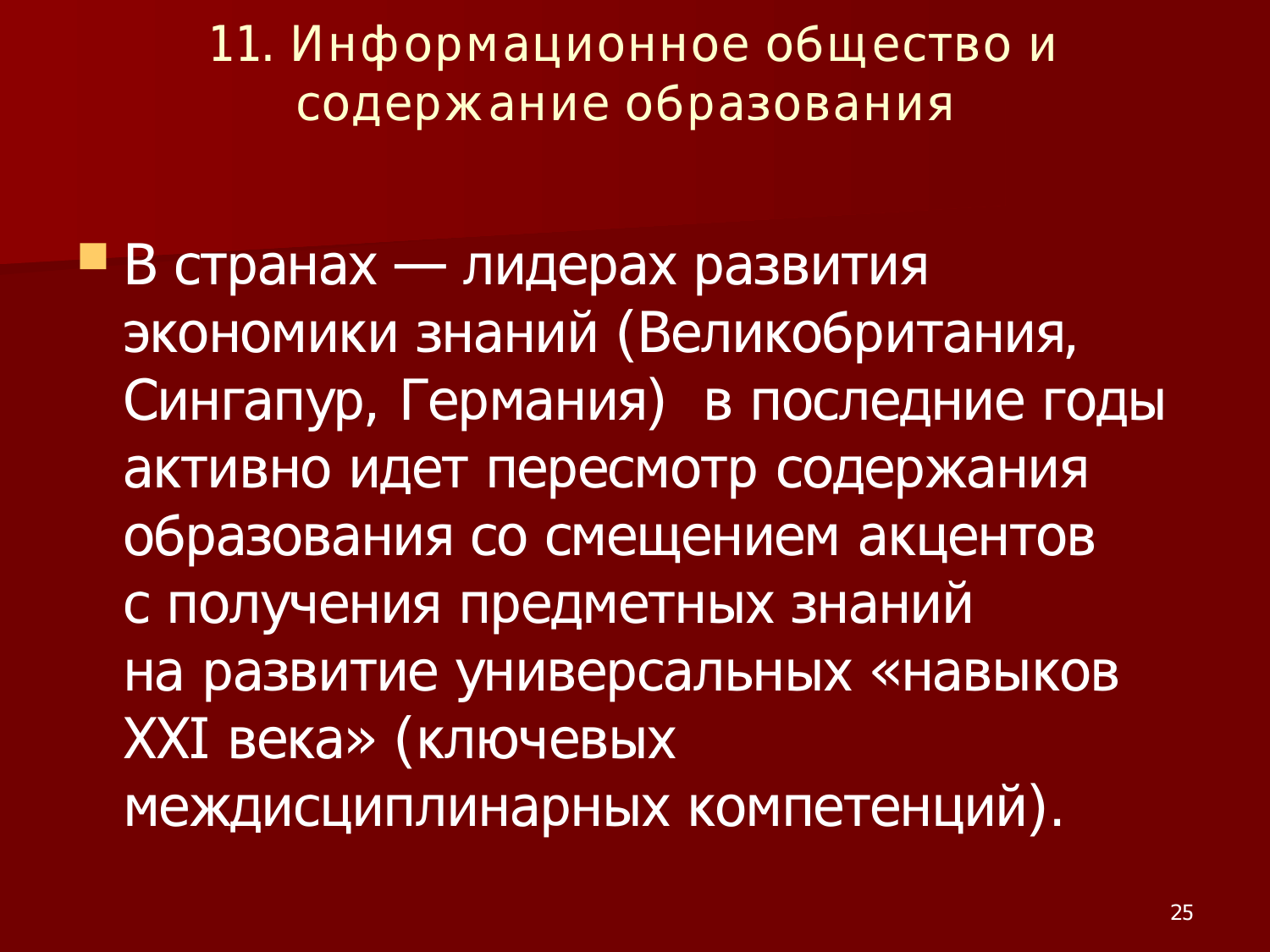

# 11. Информационное общество и содержание образования
В странах — лидерах развития экономики знаний (Великобритания, Сингапур, Германия)  в последние годы активно идет пересмотр содержания образования со смещением акцентов с получения предметных знаний на развитие универсальных «навыков XXI века» (ключевых междисциплинарных компетенций).
25